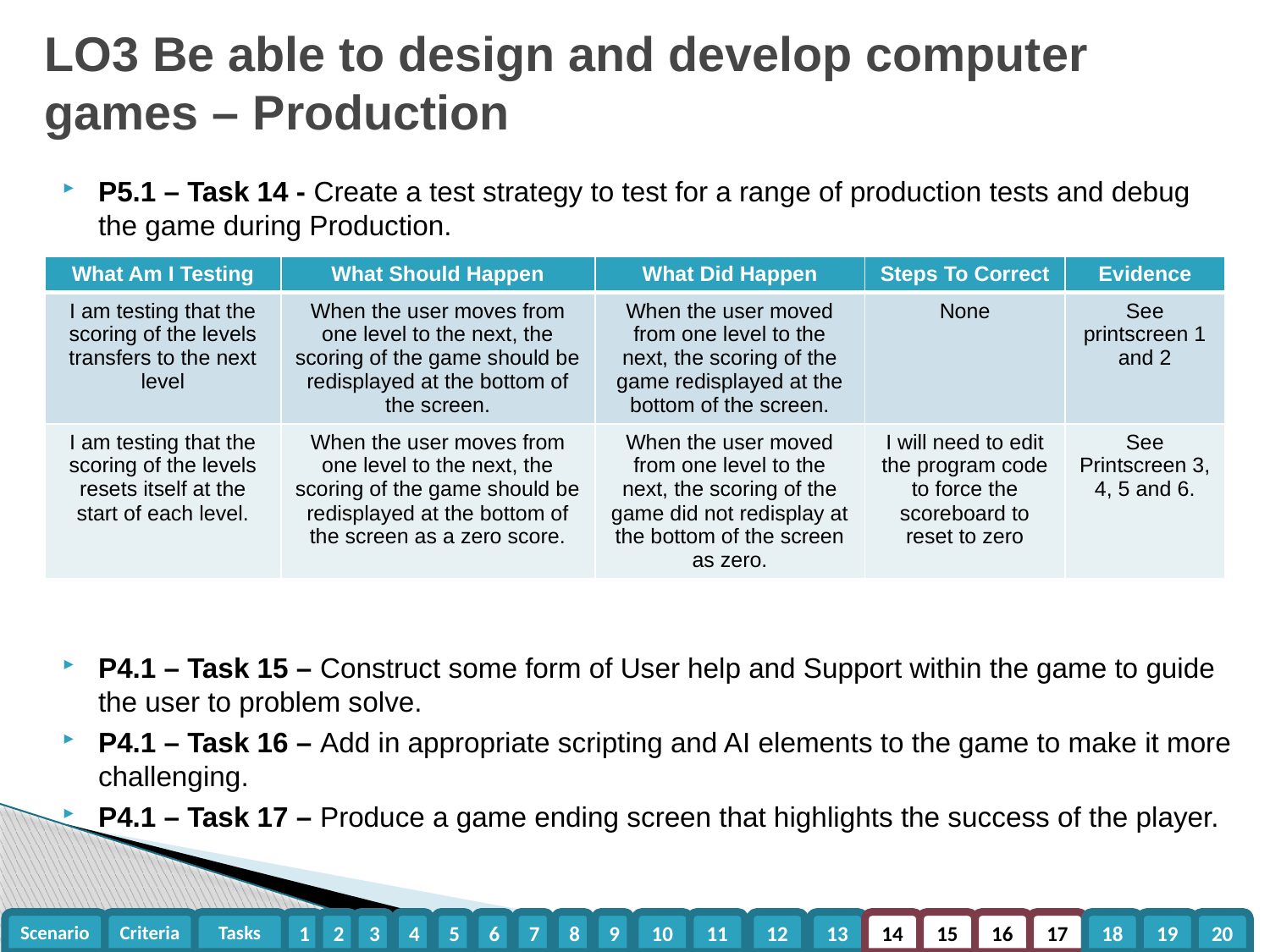

# LO3 Be able to design and develop computer games – Production
P5.1 – Task 14 - Create a test strategy to test for a range of production tests and debug the game during Production.

P4.1 – Task 15 – Construct some form of User help and Support within the game to guide the user to problem solve.
P4.1 – Task 16 – Add in appropriate scripting and AI elements to the game to make it more challenging.
P4.1 – Task 17 – Produce a game ending screen that highlights the success of the player.
| What Am I Testing | What Should Happen | What Did Happen | Steps To Correct | Evidence |
| --- | --- | --- | --- | --- |
| I am testing that the scoring of the levels transfers to the next level | When the user moves from one level to the next, the scoring of the game should be redisplayed at the bottom of the screen. | When the user moved from one level to the next, the scoring of the game redisplayed at the bottom of the screen. | None | See printscreen 1 and 2 |
| I am testing that the scoring of the levels resets itself at the start of each level. | When the user moves from one level to the next, the scoring of the game should be redisplayed at the bottom of the screen as a zero score. | When the user moved from one level to the next, the scoring of the game did not redisplay at the bottom of the screen as zero. | I will need to edit the program code to force the scoreboard to reset to zero | See Printscreen 3, 4, 5 and 6. |
Scenario
Criteria
Tasks
1
2
3
4
5
6
7
8
9
10
11
12
13
14
15
16
17
18
19
20